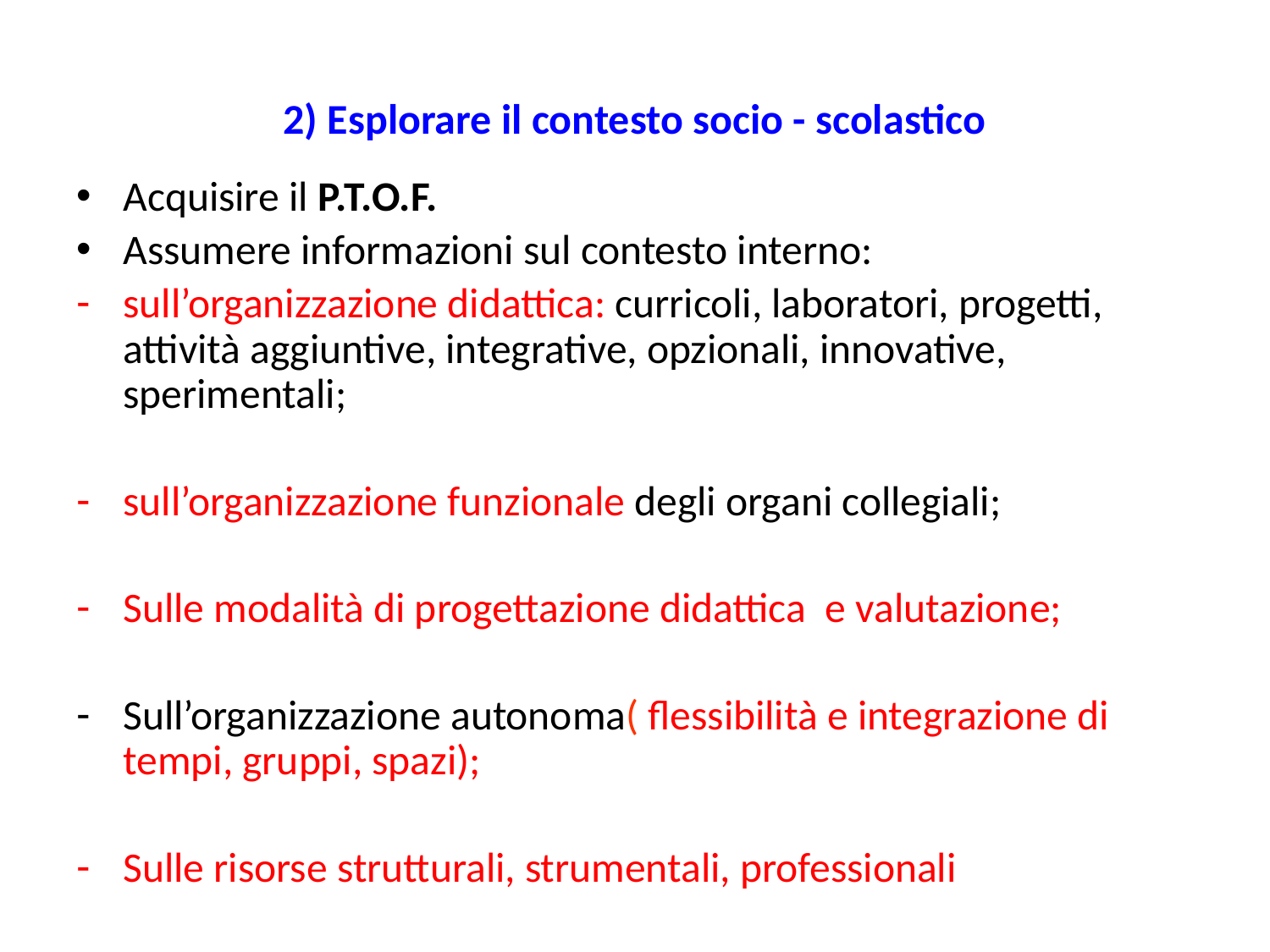

# 2) Esplorare il contesto socio - scolastico
Acquisire il P.T.O.F.
Assumere informazioni sul contesto interno:
sull’organizzazione didattica: curricoli, laboratori, progetti, attività aggiuntive, integrative, opzionali, innovative, sperimentali;

sull’organizzazione funzionale degli organi collegiali;

Sulle modalità di progettazione didattica  e valutazione;

Sull’organizzazione autonoma( flessibilità e integrazione di tempi, gruppi, spazi);

Sulle risorse strutturali, strumentali, professionali